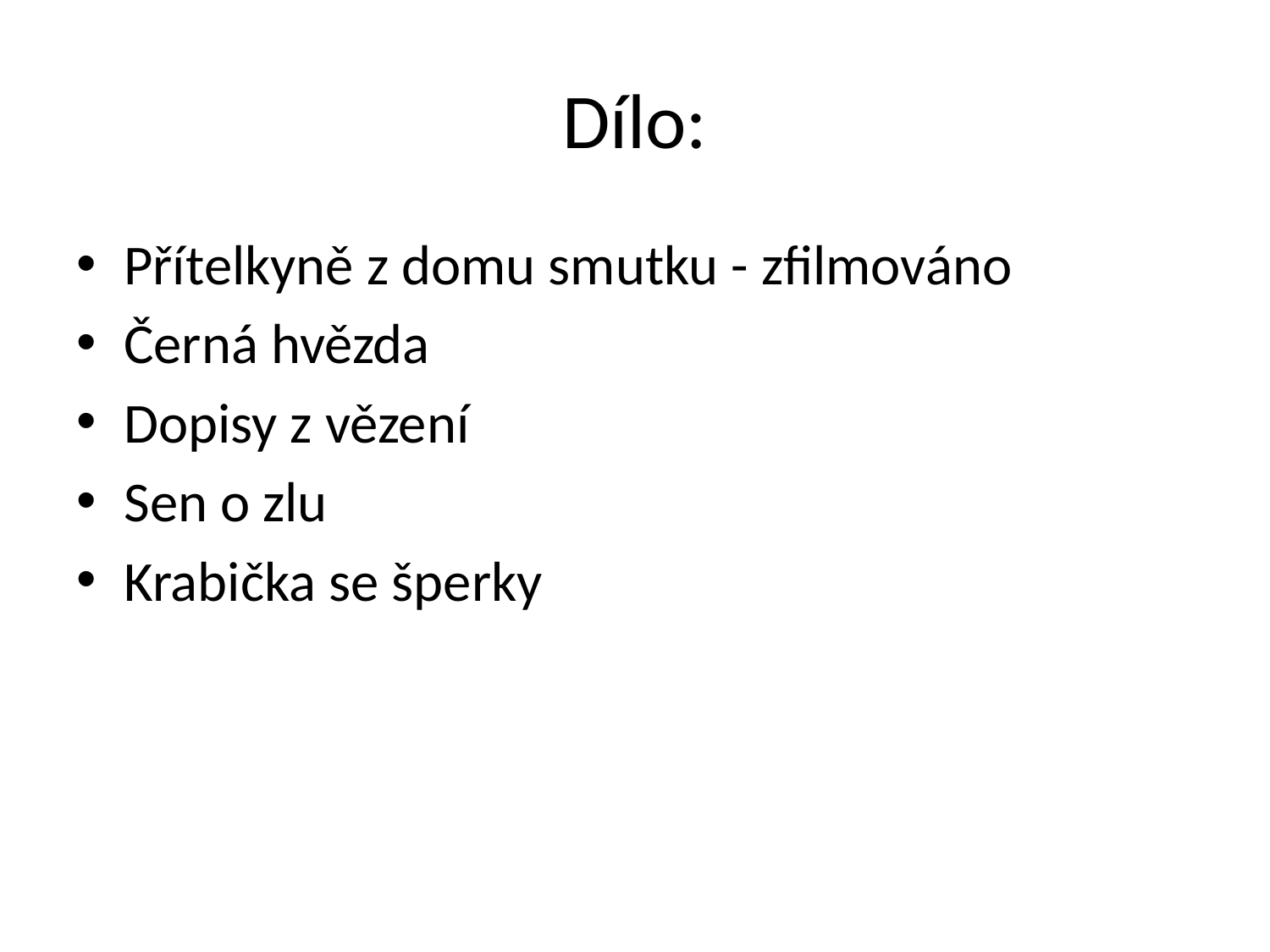

# Dílo:
Přítelkyně z domu smutku - zfilmováno
Černá hvězda
Dopisy z vězení
Sen o zlu
Krabička se šperky